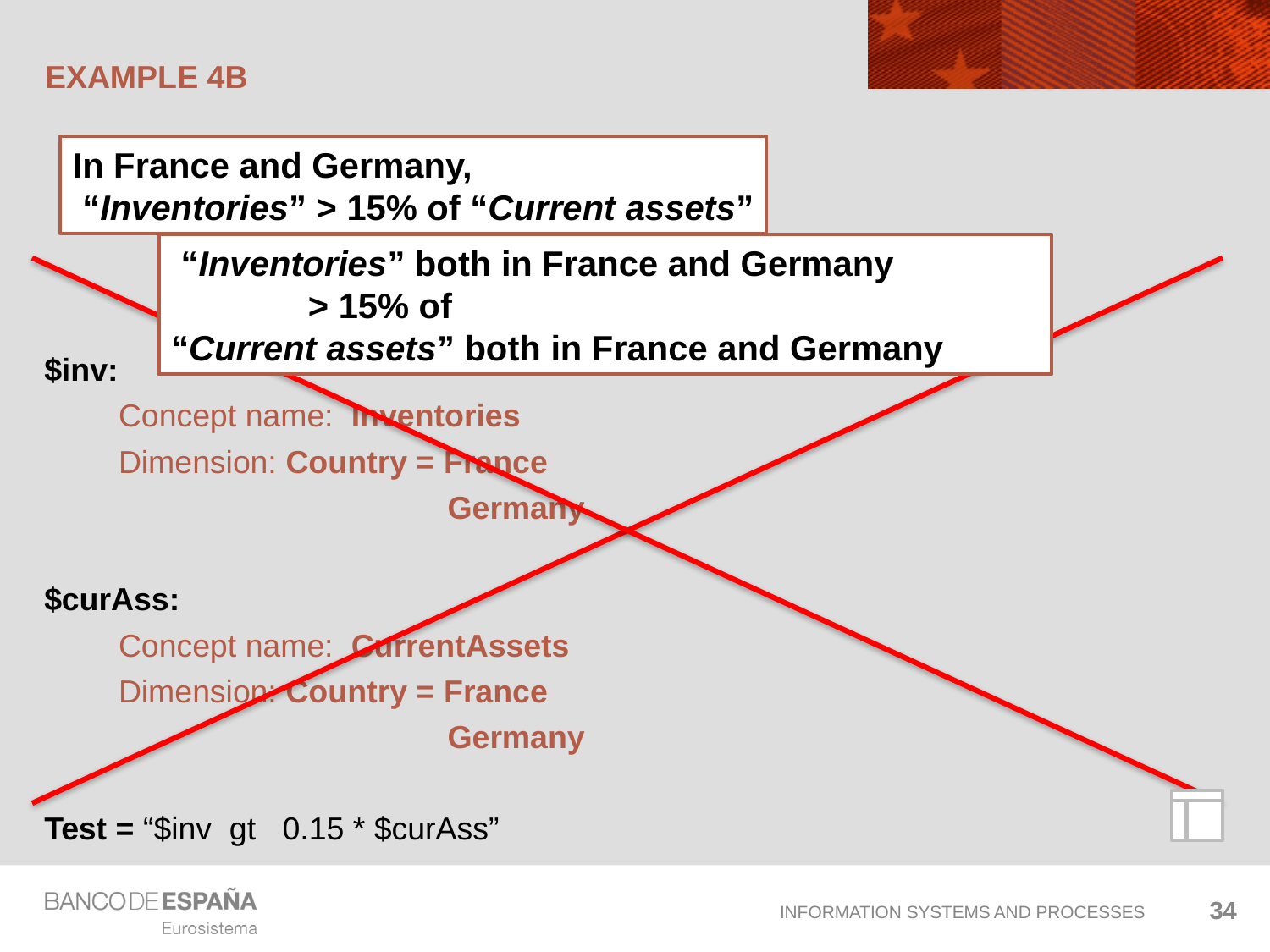

# EXAMPLE 4B
In France and Germany,
 “Inventories” > 15% of “Current assets”
 “Inventories” both in France and Germany
	 > 15% of
“Current assets” both in France and Germany

$inv:
Concept name:  Inventories
Dimension: Country = France
                                     Germany

$curAss:
Concept name:  CurrentAssets
Dimension: Country = France
                                     Germany

Test = “$inv  gt   0.15 * $curAss”

34